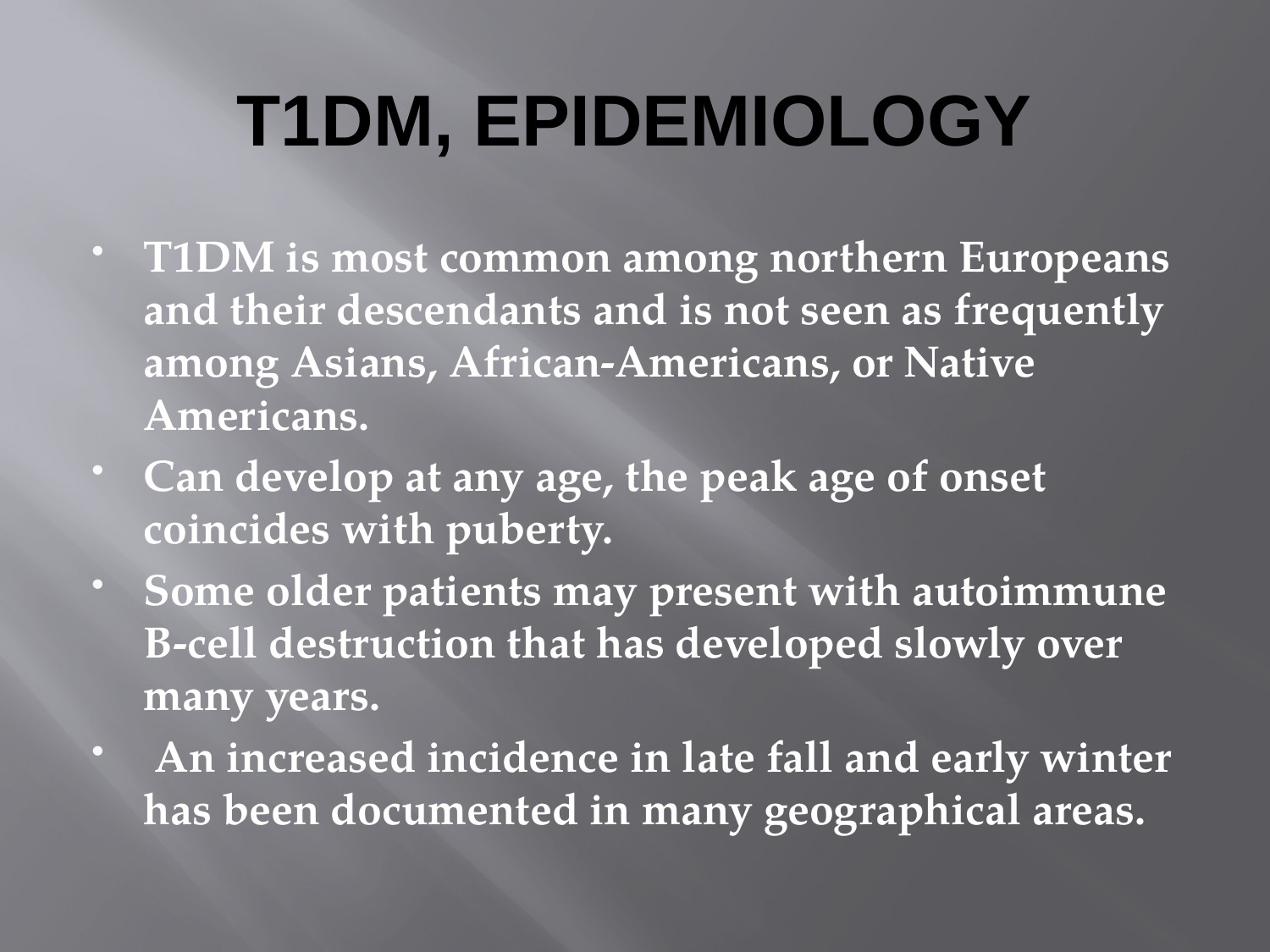

# T1DM, EPIDEMIOLOGY
T1DM is most common among northern Europeans and their descendants and is not seen as frequently among Asians, African-Americans, or Native Americans.
Can develop at any age, the peak age of onset coincides with puberty.
Some older patients may present with autoimmune B-cell destruction that has developed slowly over many years.
 An increased incidence in late fall and early winter has been documented in many geographical areas.